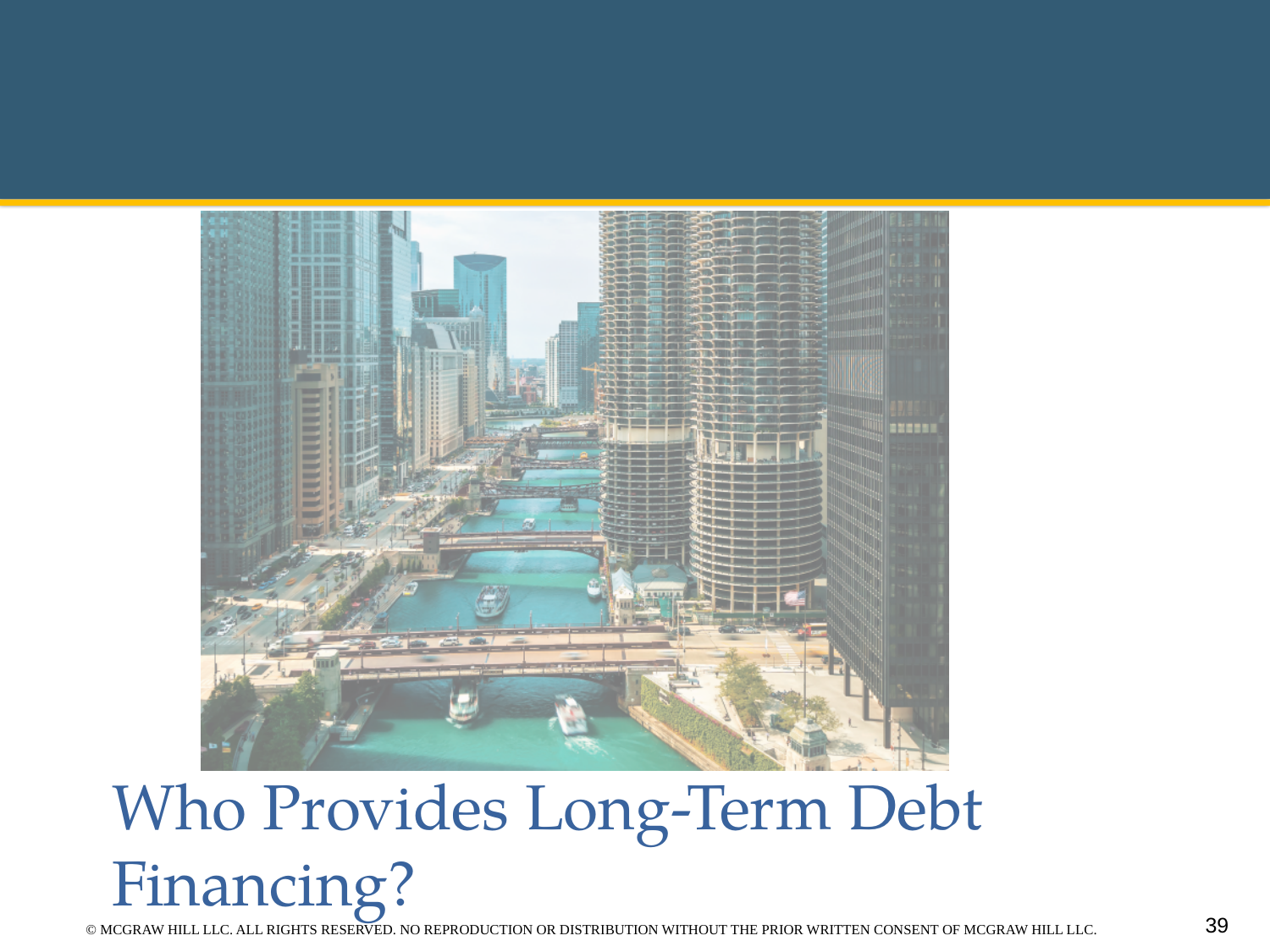

Who Provides Long-Term Debt Financing?
© MCGRAW HILL LLC. ALL RIGHTS RESERVED. NO REPRODUCTION OR DISTRIBUTION WITHOUT THE PRIOR WRITTEN CONSENT OF MCGRAW HILL LLC.
39